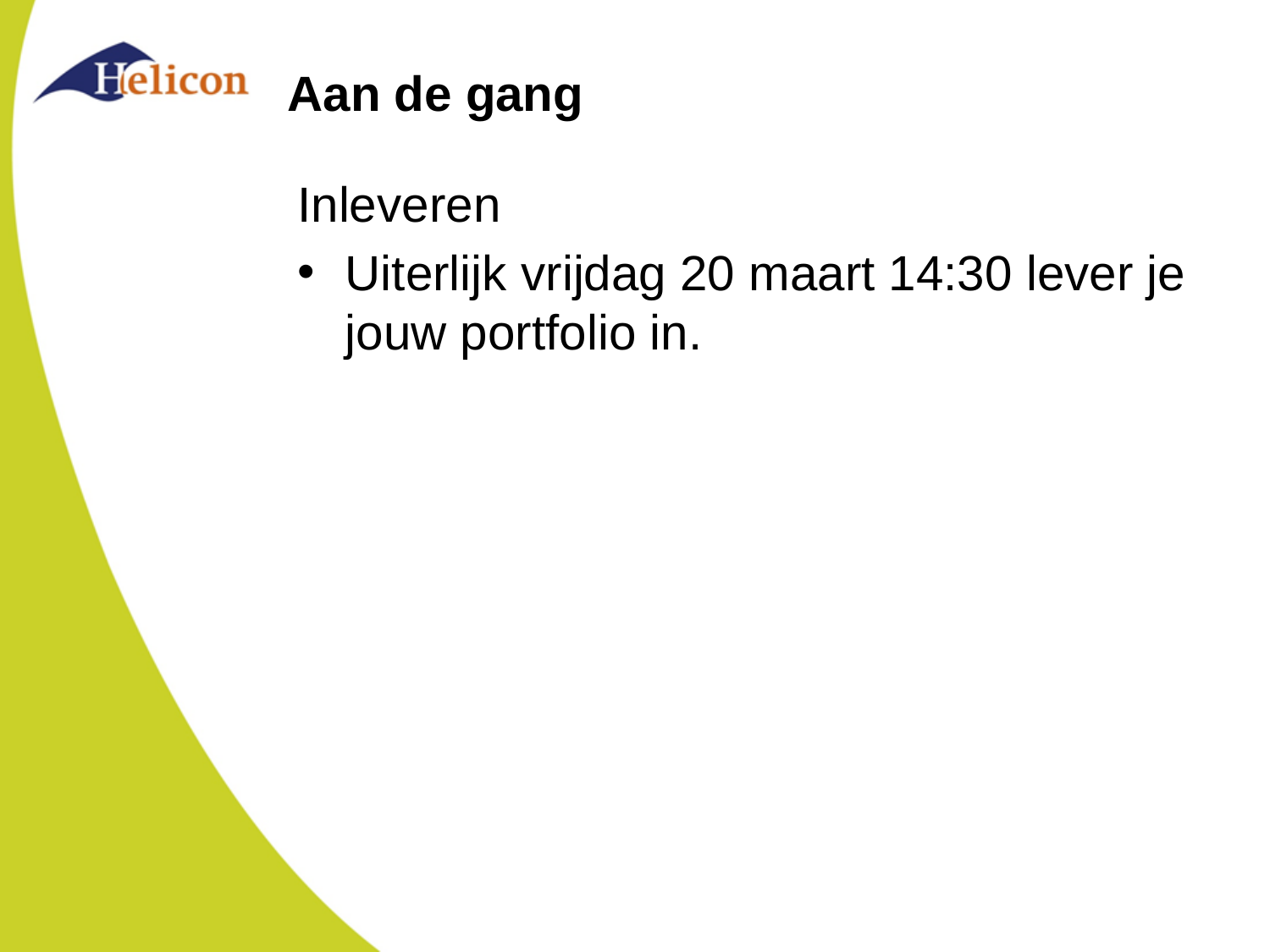

# Aan de gang
Inleveren
Uiterlijk vrijdag 20 maart 14:30 lever je jouw portfolio in.